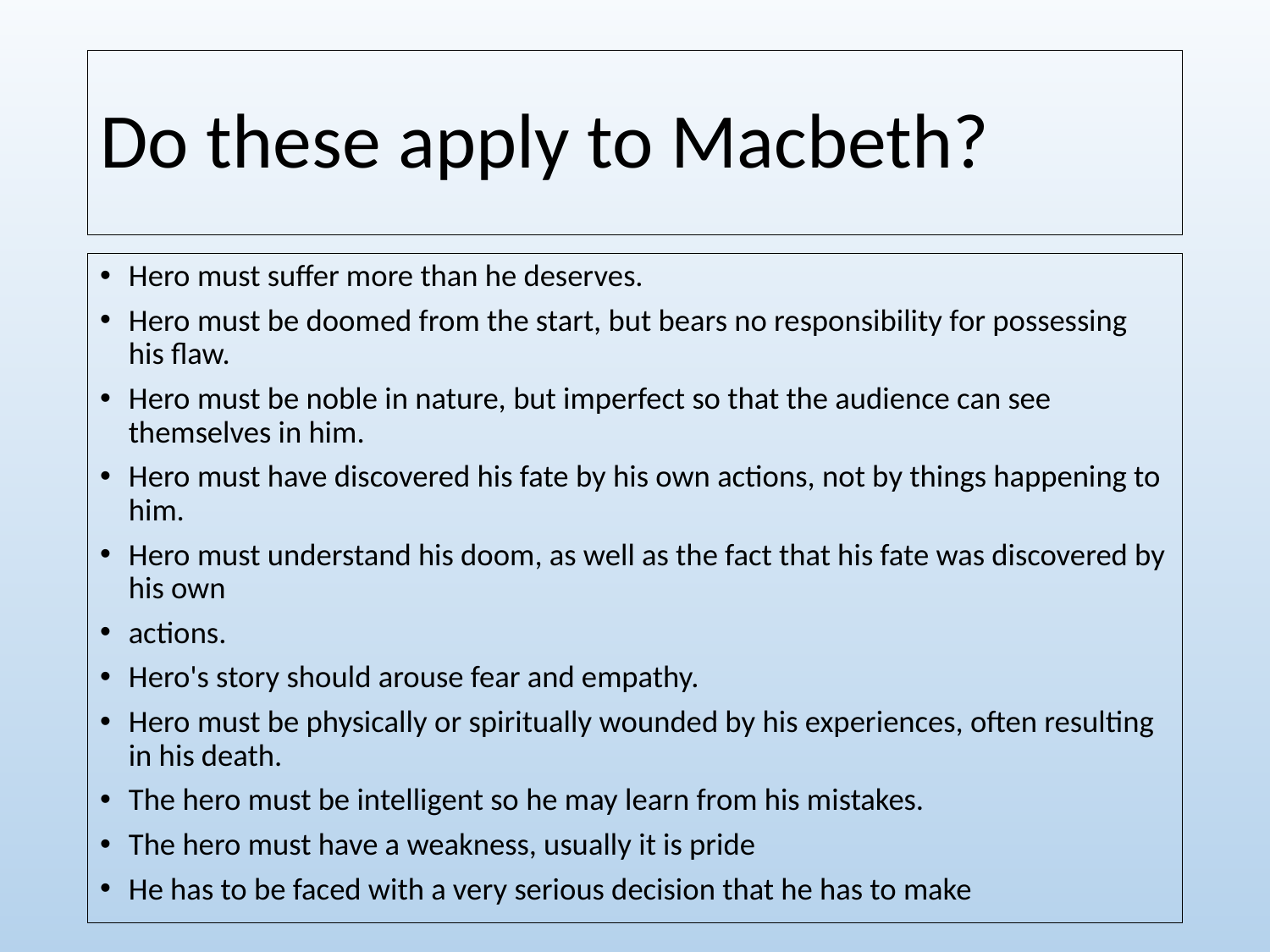

# Do these apply to Macbeth?
Hero must suffer more than he deserves.
Hero must be doomed from the start, but bears no responsibility for possessing his flaw.
Hero must be noble in nature, but imperfect so that the audience can see themselves in him.
Hero must have discovered his fate by his own actions, not by things happening to him.
Hero must understand his doom, as well as the fact that his fate was discovered by his own
actions.
Hero's story should arouse fear and empathy.
Hero must be physically or spiritually wounded by his experiences, often resulting in his death.
The hero must be intelligent so he may learn from his mistakes.
The hero must have a weakness, usually it is pride
He has to be faced with a very serious decision that he has to make